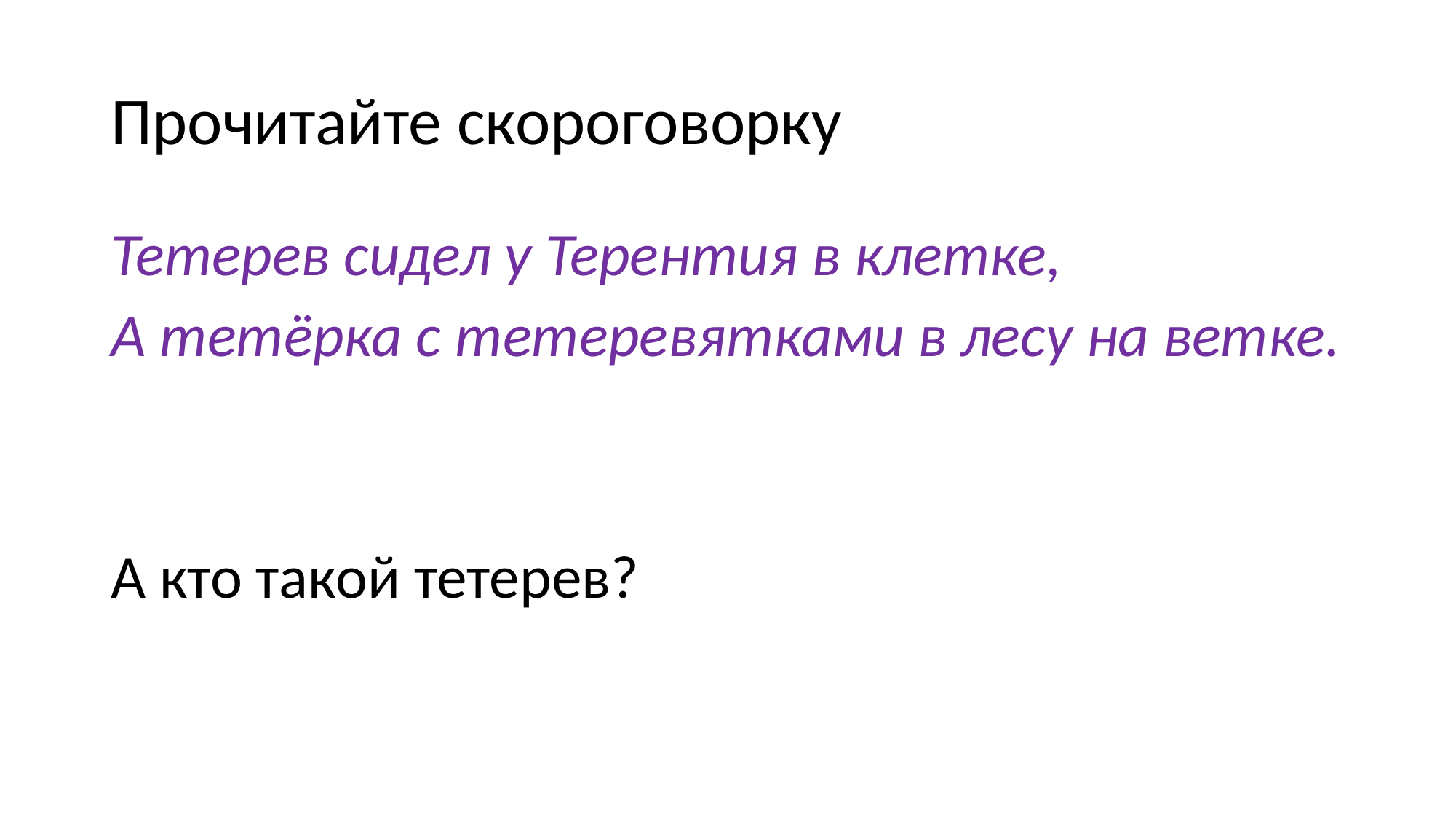

# Прочитайте скороговорку
Тетерев сидел у Терентия в клетке,
А тетёрка с тетеревятками в лесу на ветке.

А кто такой тетерев?